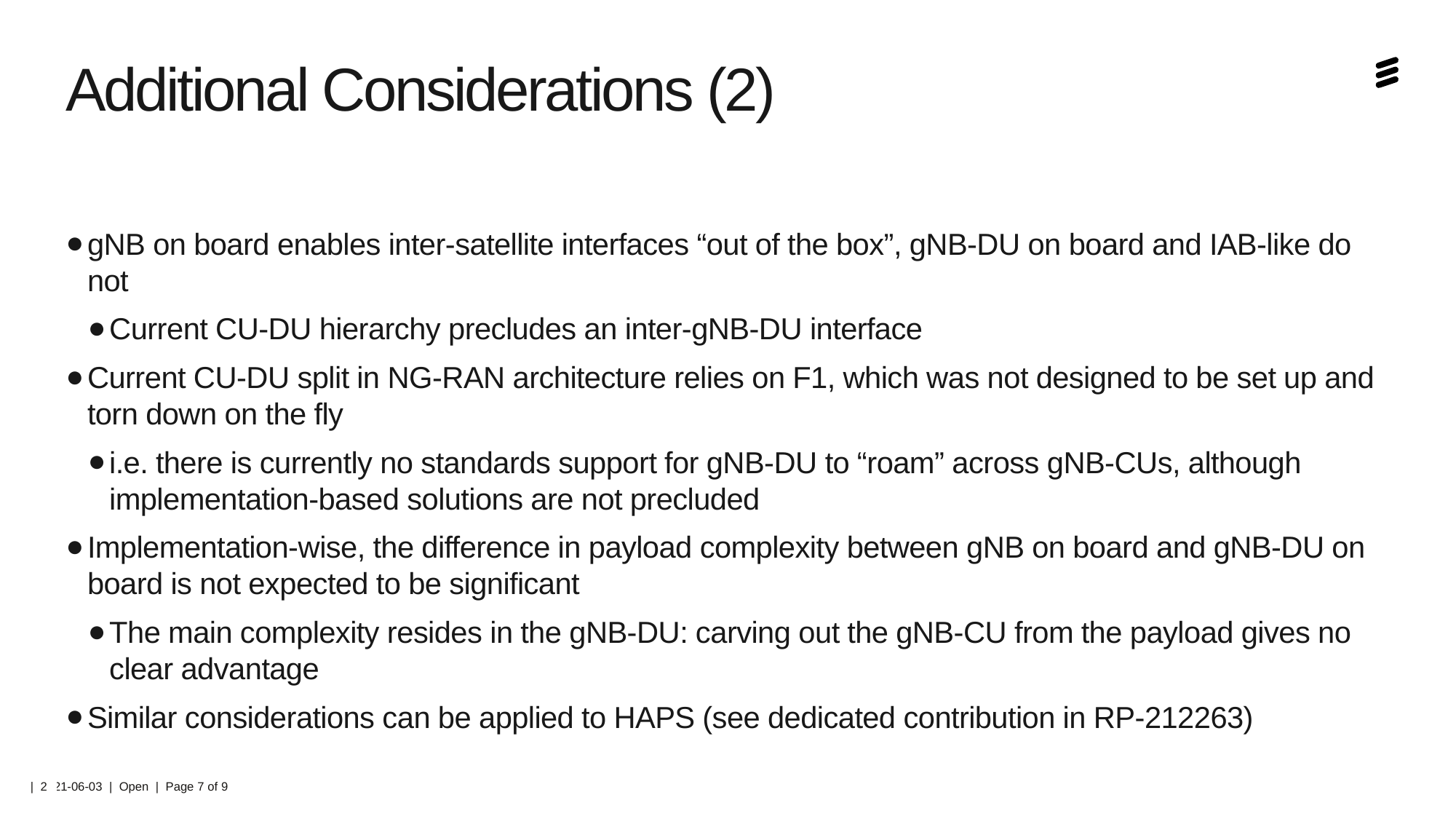

# Additional Considerations (2)
gNB on board enables inter-satellite interfaces “out of the box”, gNB-DU on board and IAB-like do not
Current CU-DU hierarchy precludes an inter-gNB-DU interface
Current CU-DU split in NG-RAN architecture relies on F1, which was not designed to be set up and torn down on the fly
i.e. there is currently no standards support for gNB-DU to “roam” across gNB-CUs, although implementation-based solutions are not precluded
Implementation-wise, the difference in payload complexity between gNB on board and gNB-DU on board is not expected to be significant
The main complexity resides in the gNB-DU: carving out the gNB-CU from the payload gives no clear advantage
Similar considerations can be applied to HAPS (see dedicated contribution in RP-212263)